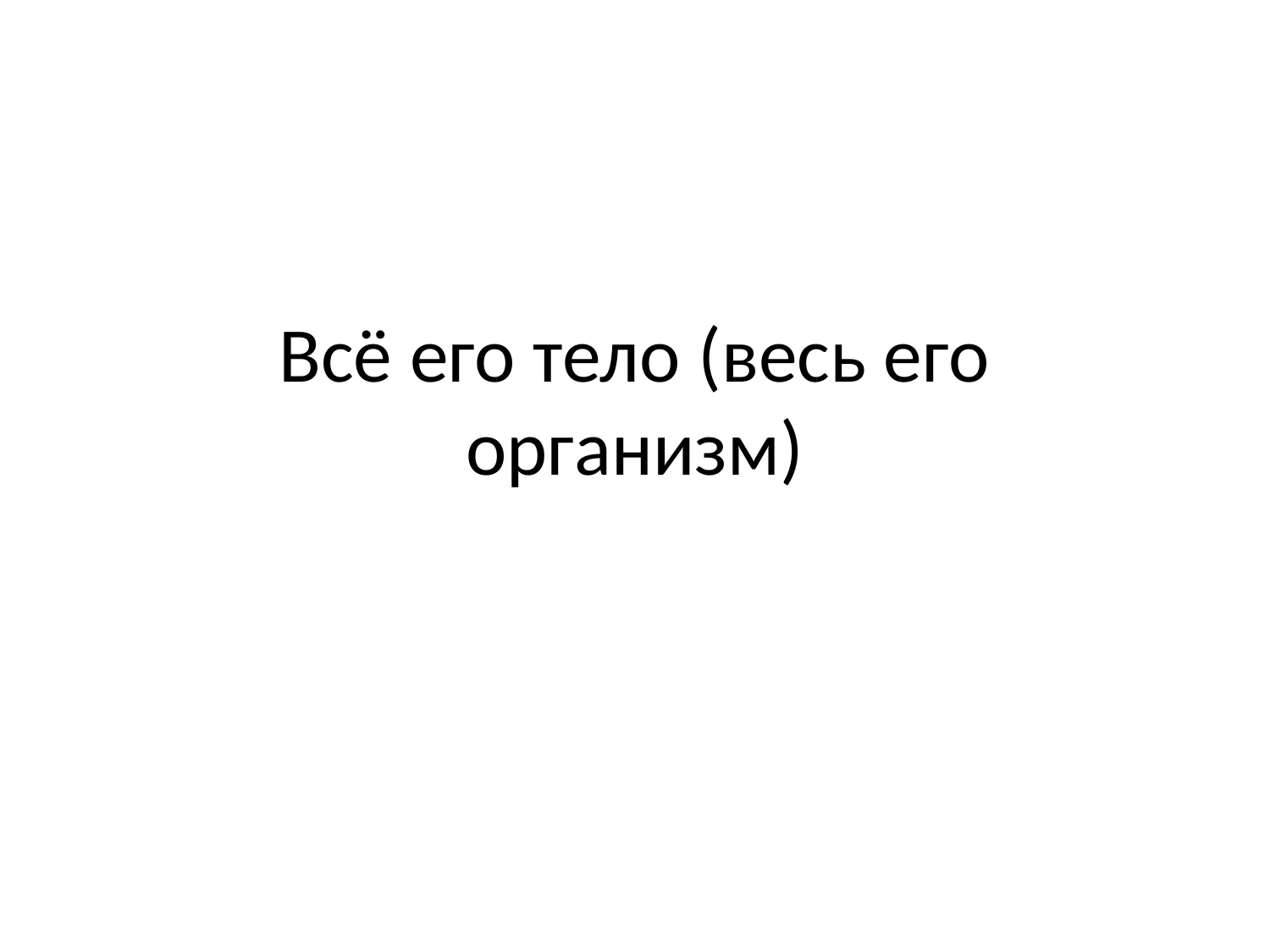

# Всё его тело (весь его организм)